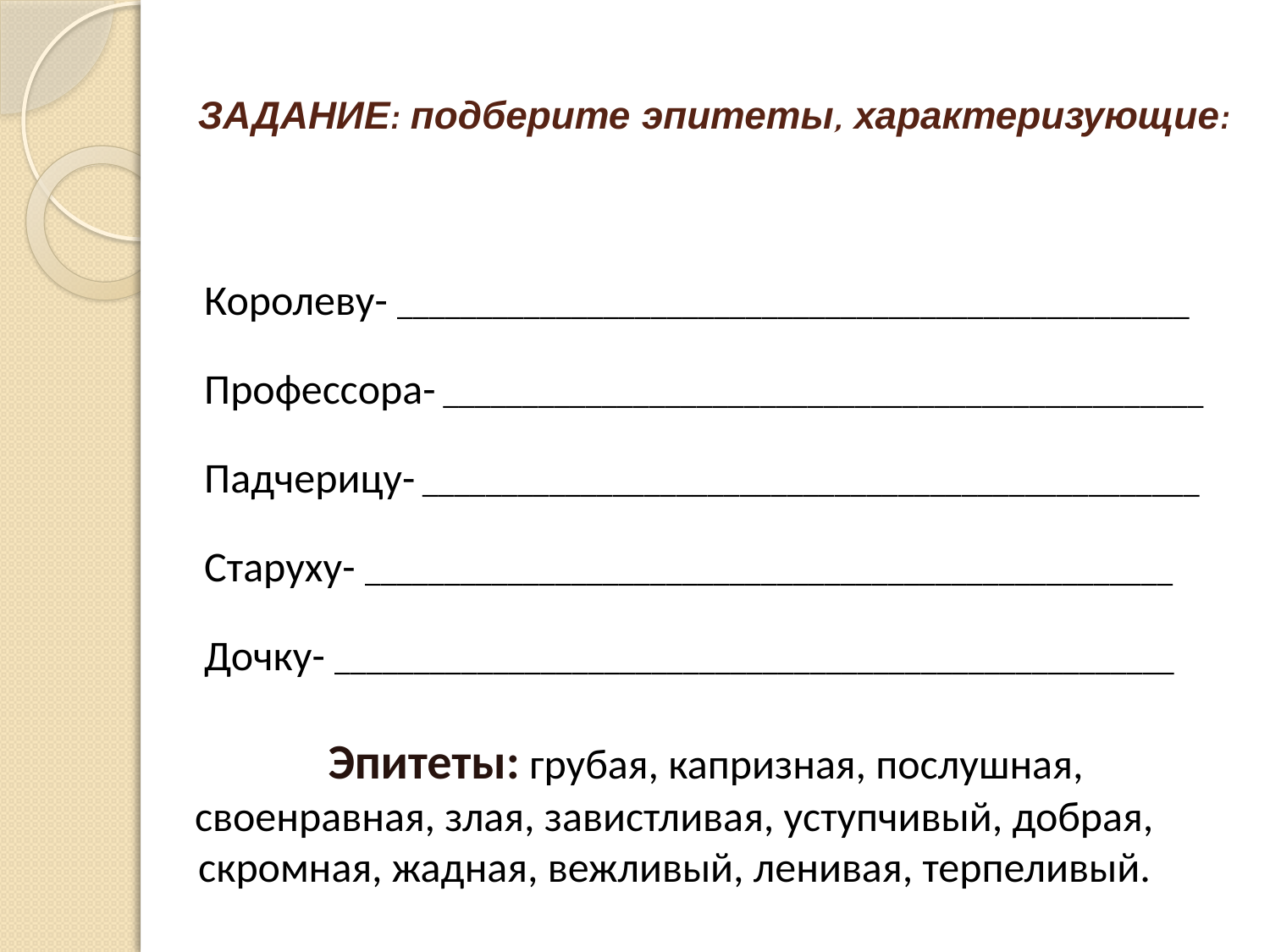

# ЗАДАНИЕ: подберите эпитеты, характеризующие:
Королеву- __________________________________________________

Профессора- ________________________________________________

Падчерицу- _________________________________________________

Старуху- ___________________________________________________

Дочку- _____________________________________________________

Эпитеты: грубая, капризная, послушная, своенравная, злая, завистливая, уступчивый, добрая, скромная, жадная, вежливый, ленивая, терпеливый.